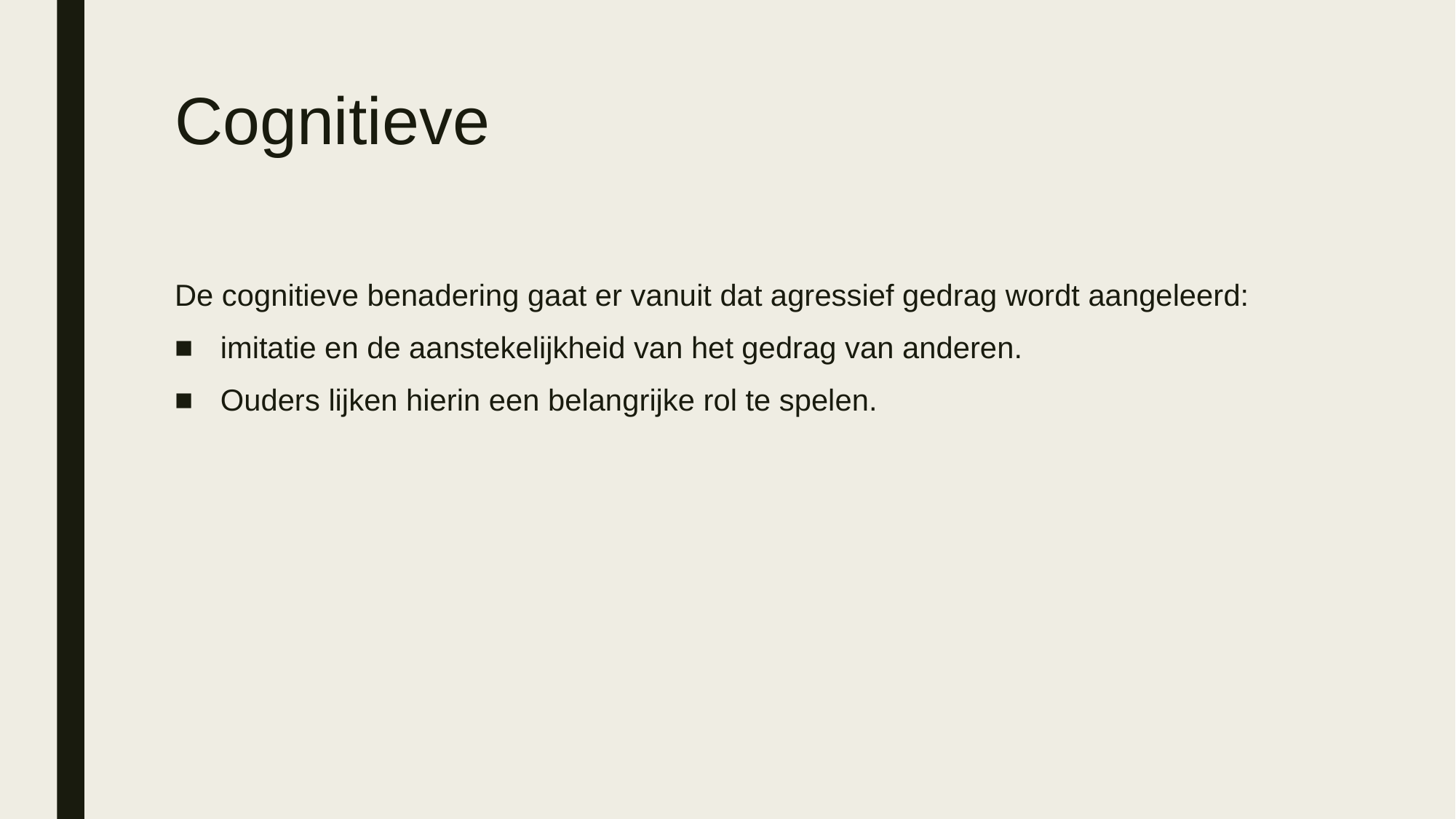

# Cognitieve
De cognitieve benadering gaat er vanuit dat agressief gedrag wordt aangeleerd:
imitatie en de aanstekelijkheid van het gedrag van anderen.
Ouders lijken hierin een belangrijke rol te spelen.